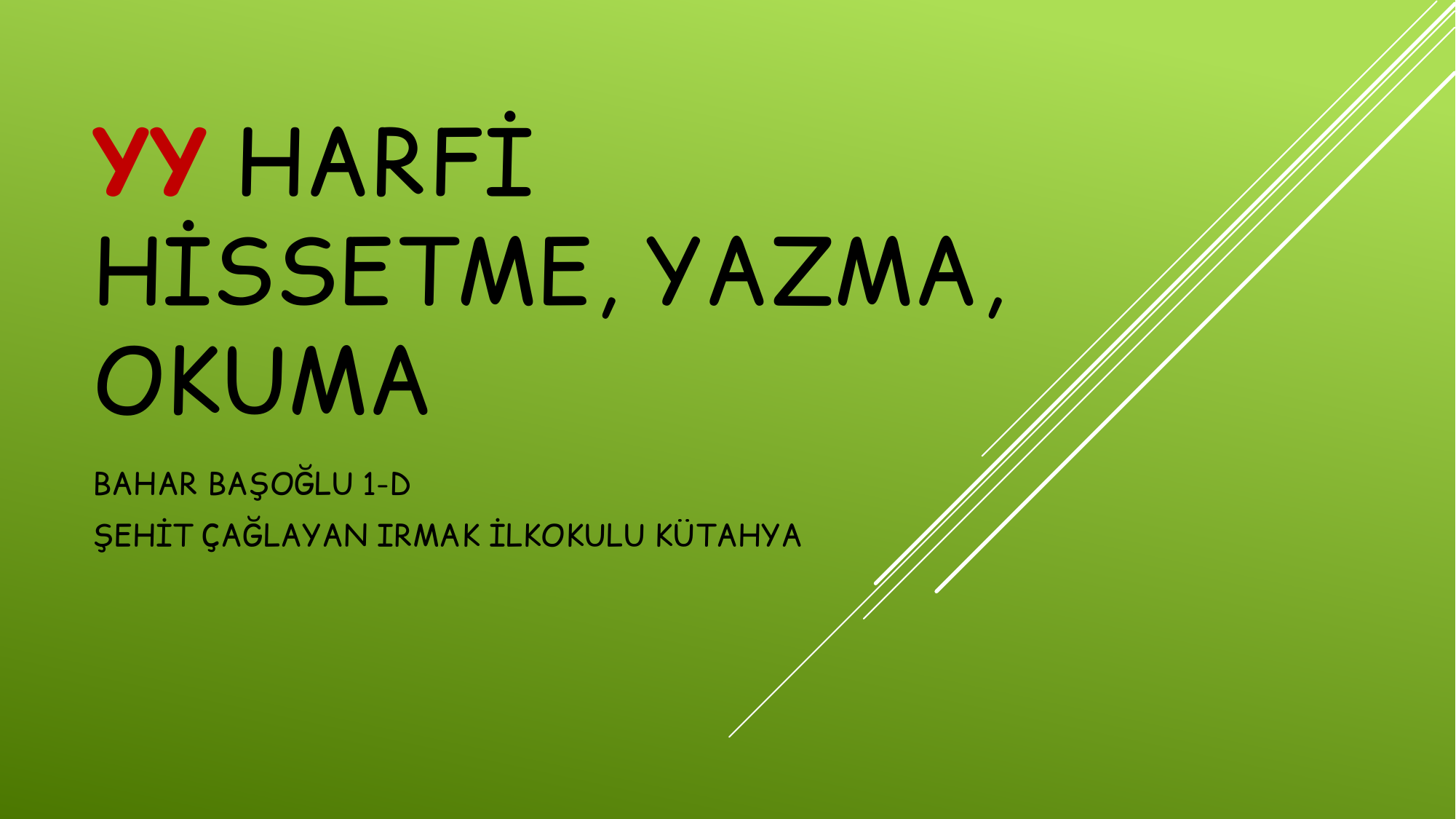

# YY HARFİ HİSSETME, YAZMA, OKUMA
BAHAR BAŞOĞLU 1-D
ŞEHİT ÇAĞLAYAN IRMAK İLKOKULU KÜTAHYA